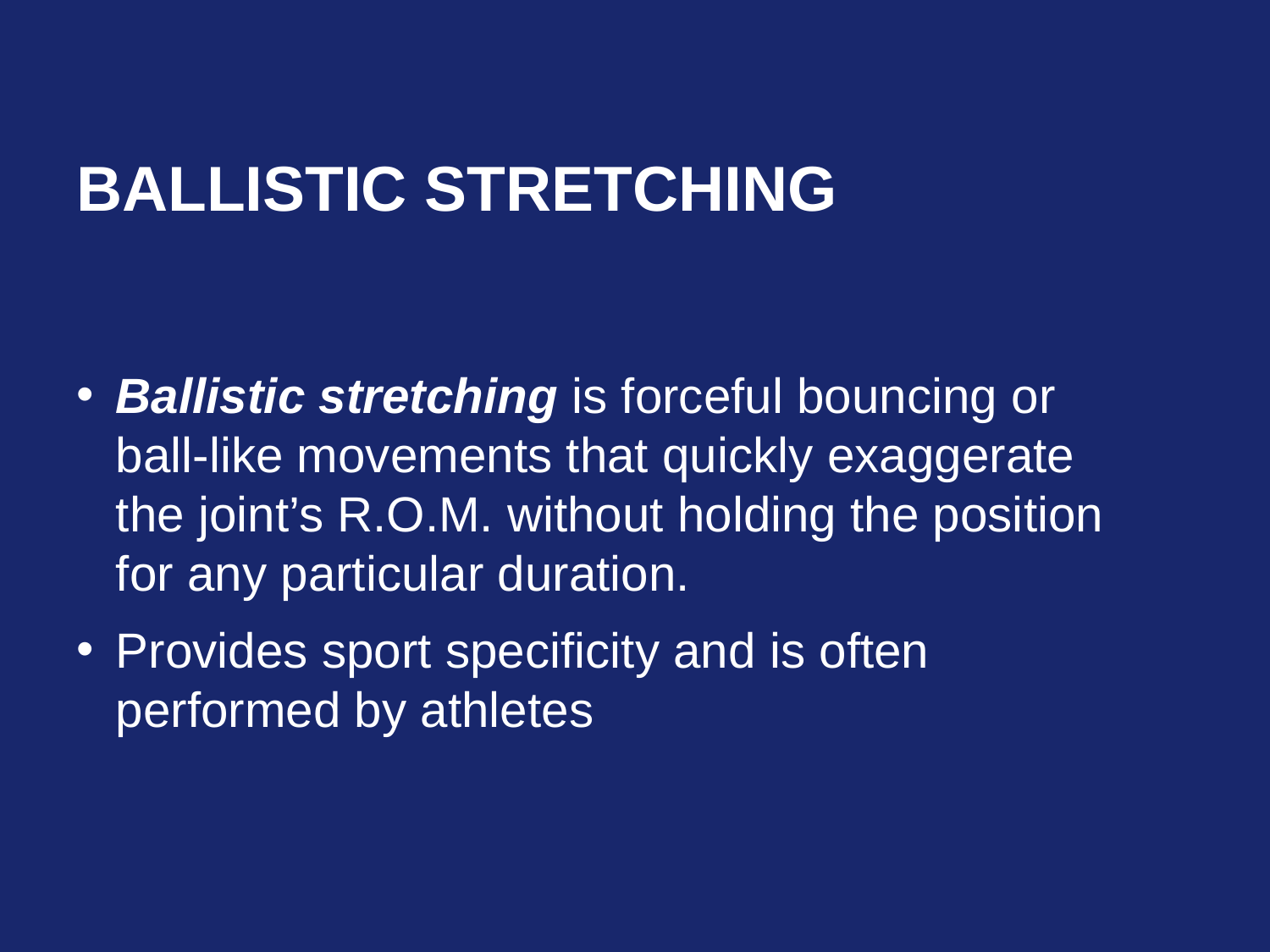

# Ballistic Stretching
Ballistic stretching is forceful bouncing or ball-like movements that quickly exaggerate the joint’s R.O.M. without holding the position for any particular duration.
Provides sport specificity and is often performed by athletes